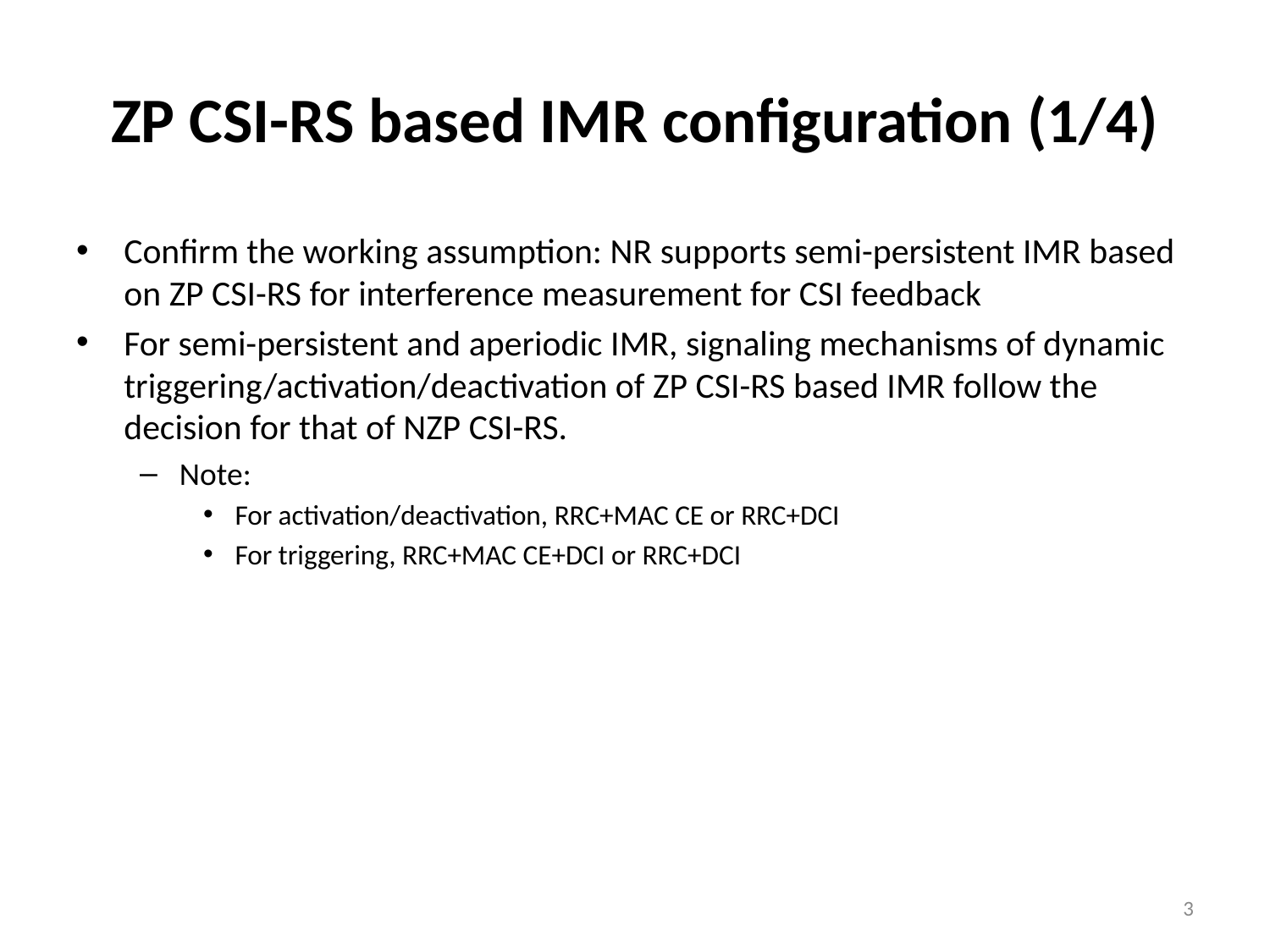

# ZP CSI-RS based IMR configuration (1/4)
Confirm the working assumption: NR supports semi-persistent IMR based on ZP CSI-RS for interference measurement for CSI feedback
For semi-persistent and aperiodic IMR, signaling mechanisms of dynamic triggering/activation/deactivation of ZP CSI-RS based IMR follow the decision for that of NZP CSI-RS.
Note:
For activation/deactivation, RRC+MAC CE or RRC+DCI
For triggering, RRC+MAC CE+DCI or RRC+DCI

3